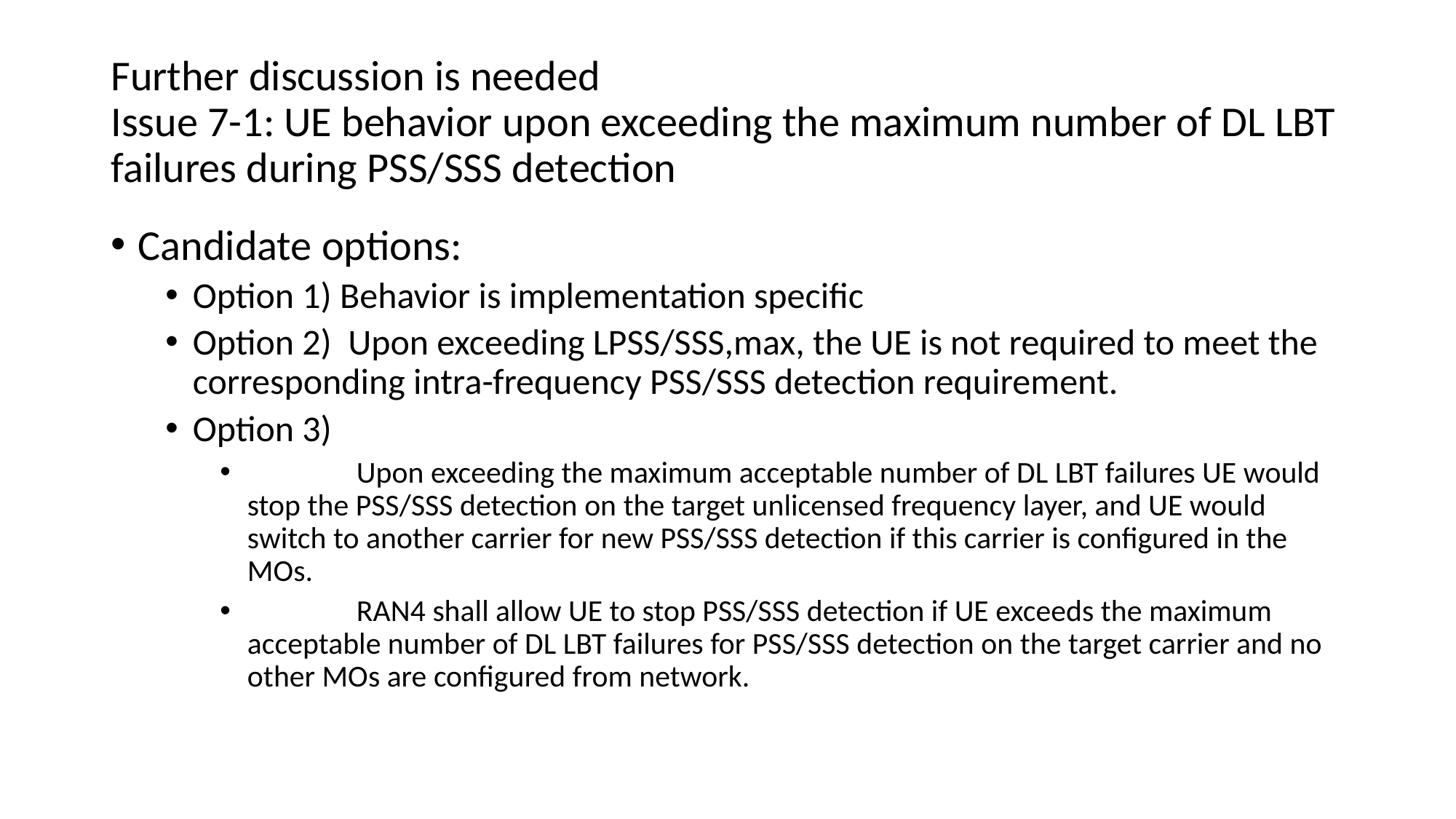

# Further discussion is needed Issue 7-1: UE behavior upon exceeding the maximum number of DL LBT failures during PSS/SSS detection
Candidate options:
Option 1) Behavior is implementation specific
Option 2)  Upon exceeding LPSS/SSS,max, the UE is not required to meet the corresponding intra-frequency PSS/SSS detection requirement.
Option 3)
	Upon exceeding the maximum acceptable number of DL LBT failures UE would stop the PSS/SSS detection on the target unlicensed frequency layer, and UE would switch to another carrier for new PSS/SSS detection if this carrier is configured in the MOs.
	RAN4 shall allow UE to stop PSS/SSS detection if UE exceeds the maximum acceptable number of DL LBT failures for PSS/SSS detection on the target carrier and no other MOs are configured from network.